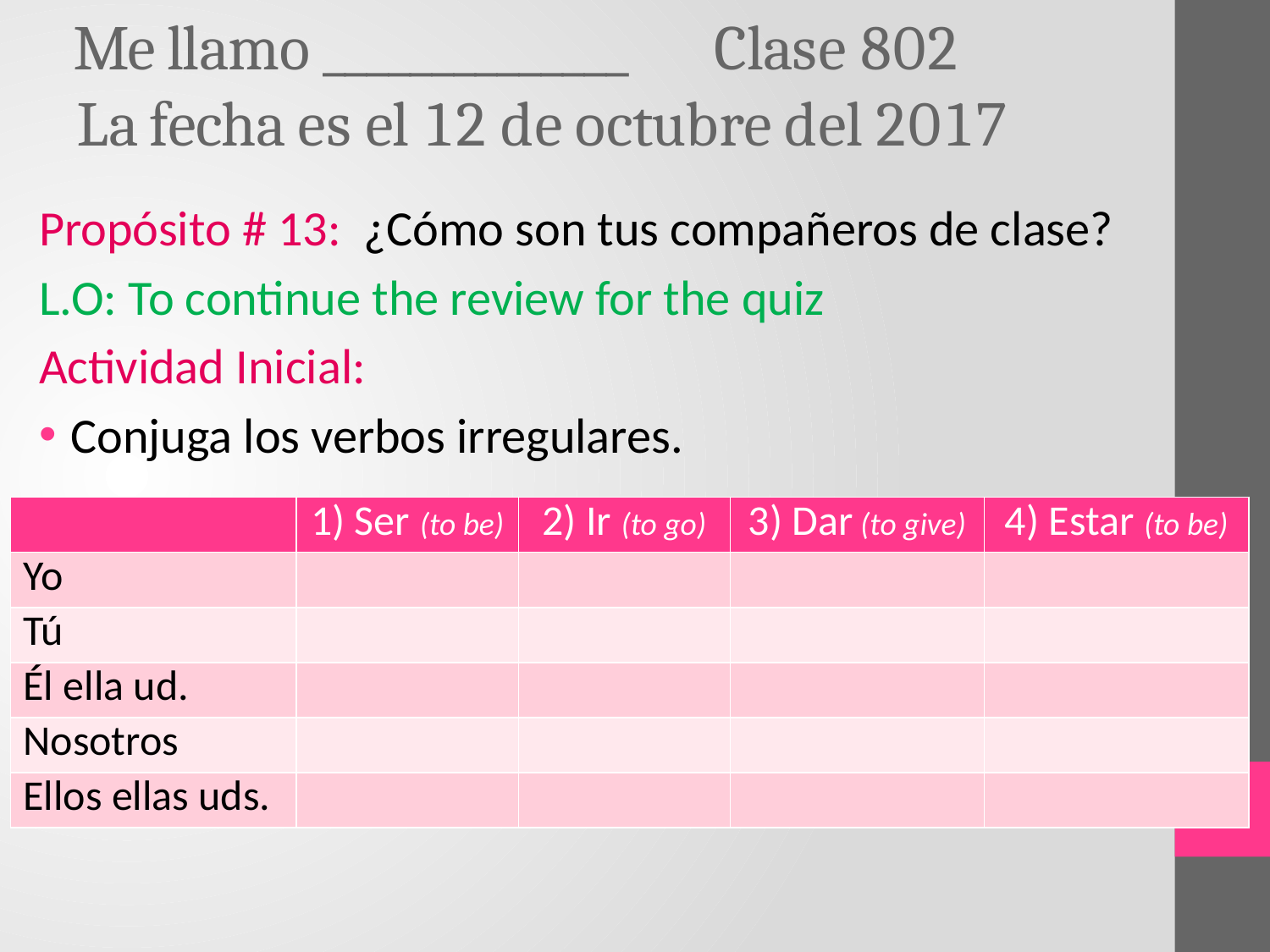

Me llamo ______________       Clase 802
La fecha es el 12 de octubre del 2017
Propósito # 13:  ¿Cómo son tus compañeros de clase?
L.O: To continue the review for the quiz
Actividad Inicial:
Conjuga los verbos irregulares.
|  | 1) Ser (to be) | 2) Ir (to go) | 3) Dar (to give) | 4) Estar (to be) |
| --- | --- | --- | --- | --- |
| Yo |  |  |  |  |
| Tú |  |  |  |  |
| Él ella ud. |  |  |  |  |
| Nosotros |  |  |  |  |
| Ellos ellas uds. |  |  |  |  |